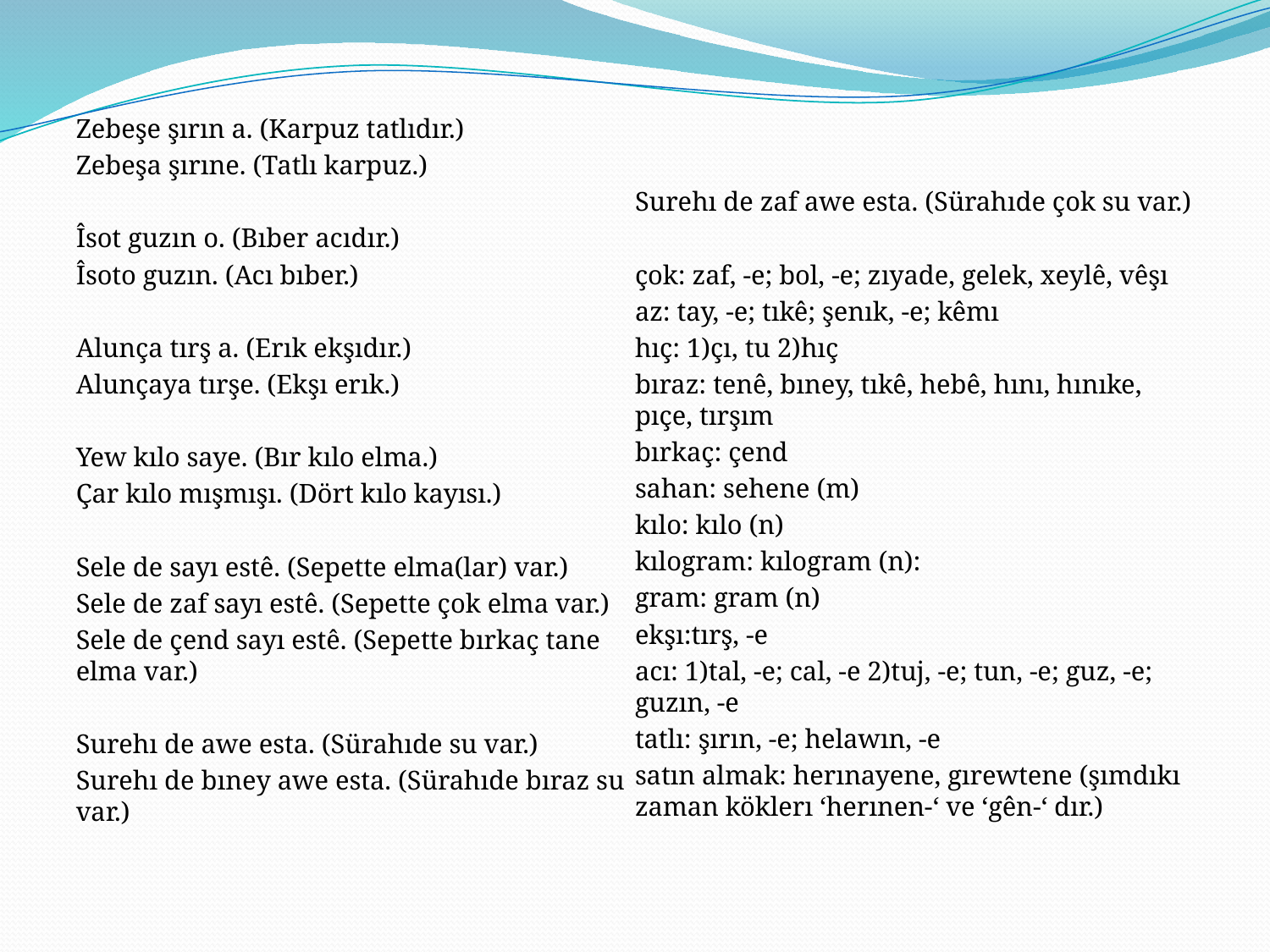

Zebeşe şırın a. (Karpuz tatlıdır.)
Zebeşa şırıne. (Tatlı karpuz.)

Îsot guzın o. (Bıber acıdır.)
Îsoto guzın. (Acı bıber.)

Alunça tırş a. (Erık ekşıdır.)
Alunçaya tırşe. (Ekşı erık.)

Yew kılo saye. (Bır kılo elma.)
Çar kılo mışmışı. (Dört kılo kayısı.)

Sele de sayı estê. (Sepette elma(lar) var.)
Sele de zaf sayı estê. (Sepette çok elma var.)
Sele de çend sayı estê. (Sepette bırkaç tane elma var.)

Surehı de awe esta. (Sürahıde su var.)
Surehı de bıney awe esta. (Sürahıde bıraz su var.)

Surehı de zaf awe esta. (Sürahıde çok su var.)

çok: zaf, -e; bol, -e; zıyade, gelek, xeylê, vêşı
az: tay, -e; tıkê; şenık, -e; kêmı
hıç: 1)çı, tu 2)hıç
bıraz: tenê, bıney, tıkê, hebê, hını, hınıke, pıçe, tırşım
bırkaç: çend
sahan: sehene (m)
kılo: kılo (n)
kılogram: kılogram (n):
gram: gram (n)
ekşı:tırş, -e
acı: 1)tal, -e; cal, -e 2)tuj, -e; tun, -e; guz, -e; guzın, -e
tatlı: şırın, -e; helawın, -e
satın almak: herınayene, gırewtene (şımdıkı zaman köklerı ‘herınen-‘ ve ‘gên-‘ dır.)